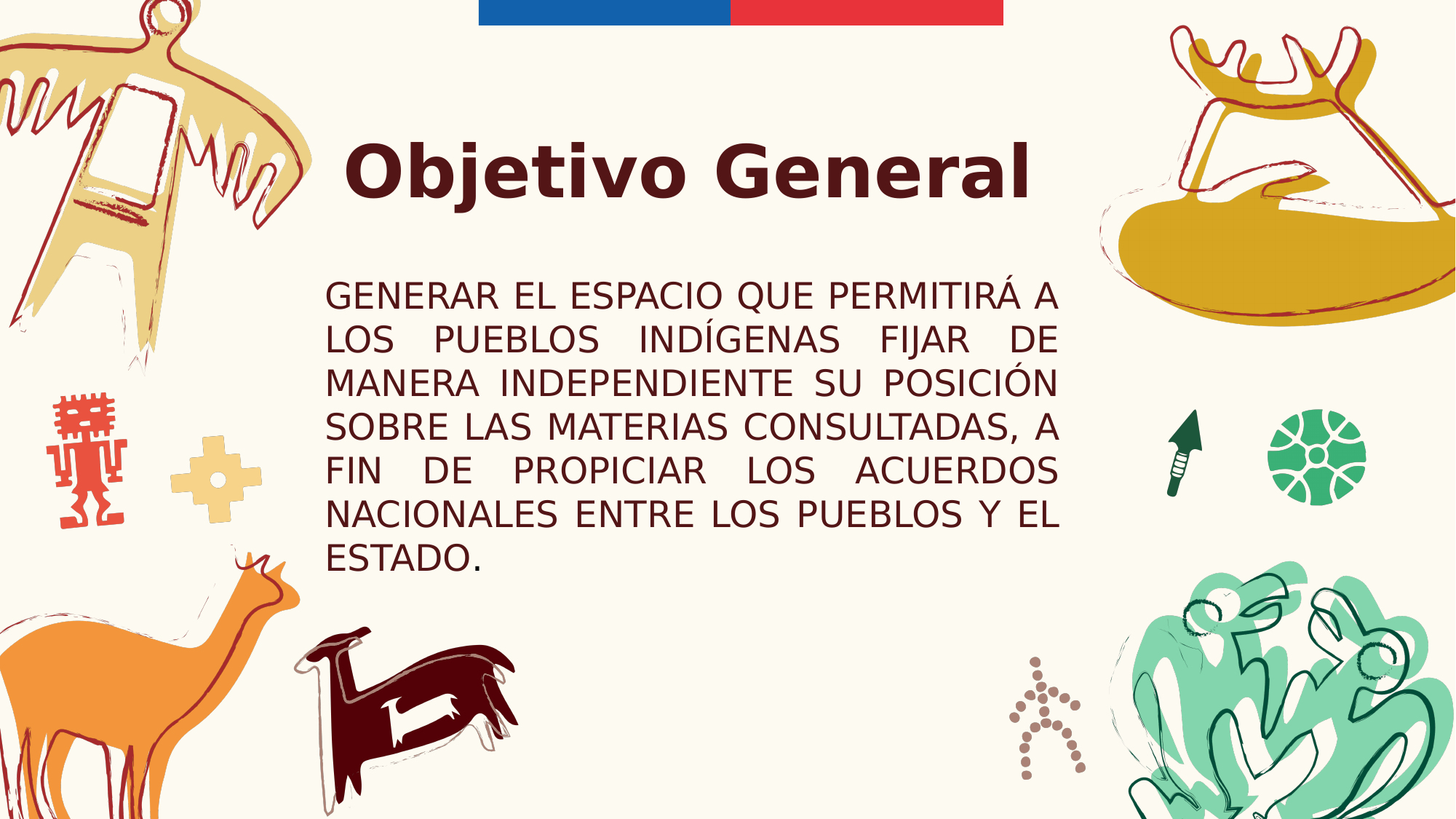

Objetivo General

Generar el espacio que permitirá a los Pueblos Indígenas fijar de manera independiente su posición sobre las materias consultadas, a fin de propiciar los acuerdos nacionales entre los Pueblos y el Estado.